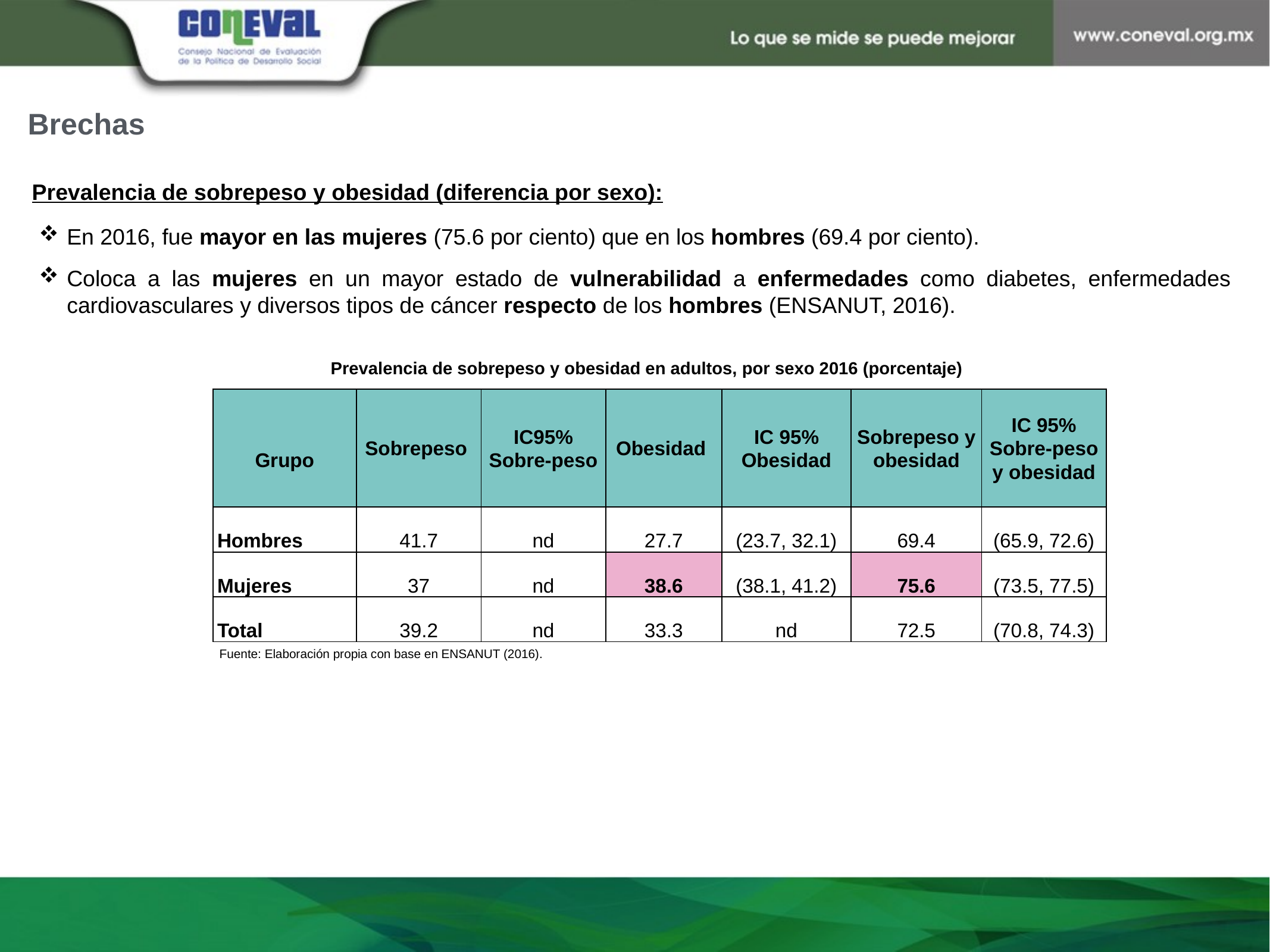

Brechas
Prevalencia de sobrepeso y obesidad (diferencia por sexo):
En 2016, fue mayor en las mujeres (75.6 por ciento) que en los hombres (69.4 por ciento).
Coloca a las mujeres en un mayor estado de vulnerabilidad a enfermedades como diabetes, enfermedades cardiovasculares y diversos tipos de cáncer respecto de los hombres (ENSANUT, 2016).
Prevalencia de sobrepeso y obesidad en adultos, por sexo 2016 (porcentaje)
| Grupo | Sobrepeso | IC95% Sobre-peso | Obesidad | IC 95% Obesidad | Sobrepeso y obesidad | IC 95% Sobre-peso y obesidad |
| --- | --- | --- | --- | --- | --- | --- |
| Hombres | 41.7 | nd | 27.7 | (23.7, 32.1) | 69.4 | (65.9, 72.6) |
| Mujeres | 37 | nd | 38.6 | (38.1, 41.2) | 75.6 | (73.5, 77.5) |
| Total | 39.2 | nd | 33.3 | nd | 72.5 | (70.8, 74.3) |
Fuente: Elaboración propia con base en ENSANUT (2016).